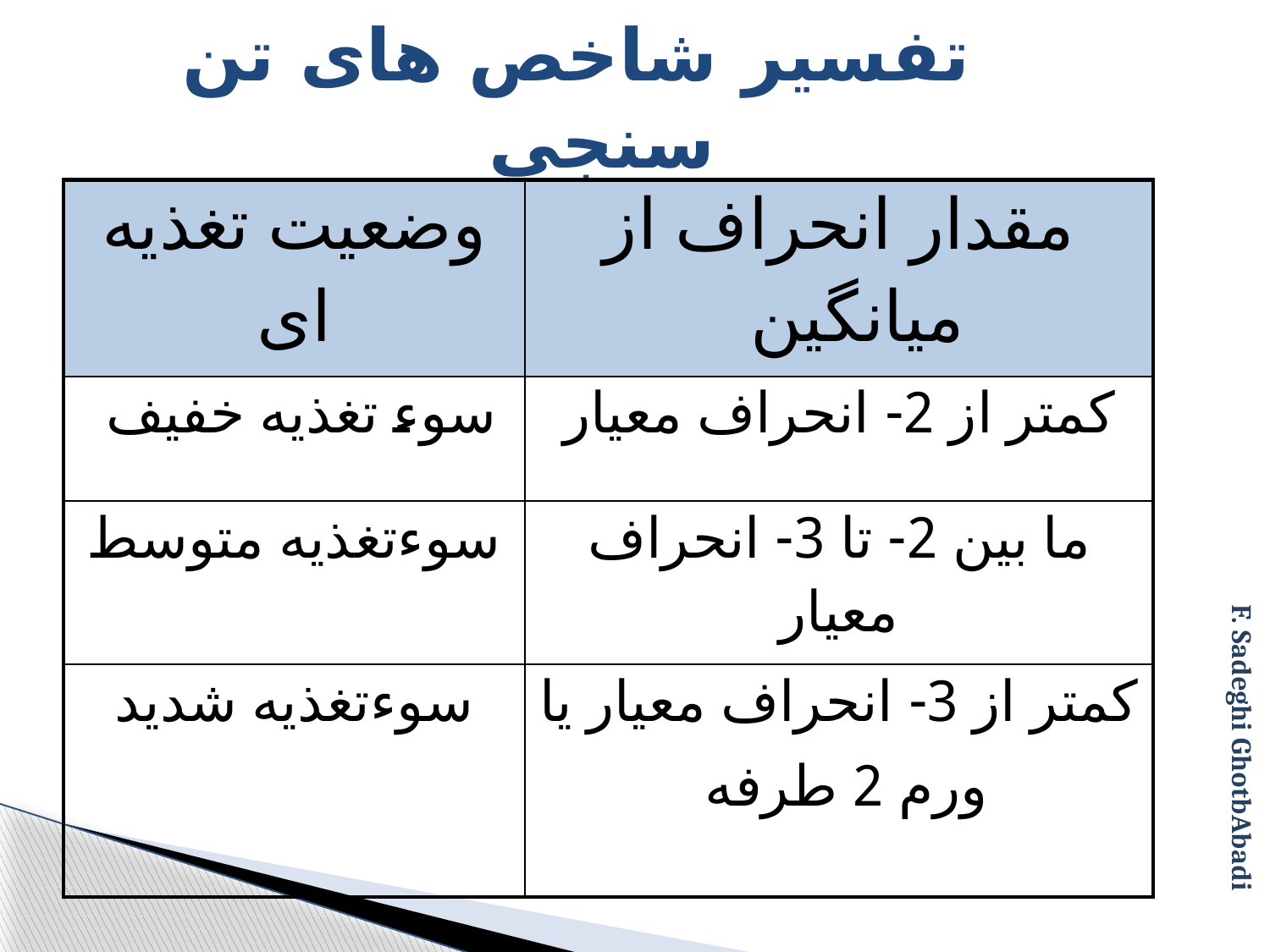

تفسير شاخص های تن سنجی
| وضعيت تغذيه ای | مقدار انحراف از ميانگين |
| --- | --- |
| سوء تغذيه خفیف | کمتر از 2- انحراف معيار |
| سوءتغذيه متوسط | ما بين 2- تا 3- انحراف معيار |
| سوءتغذيه شديد | کمتر از 3- انحراف معيار يا ورم 2 طرفه |